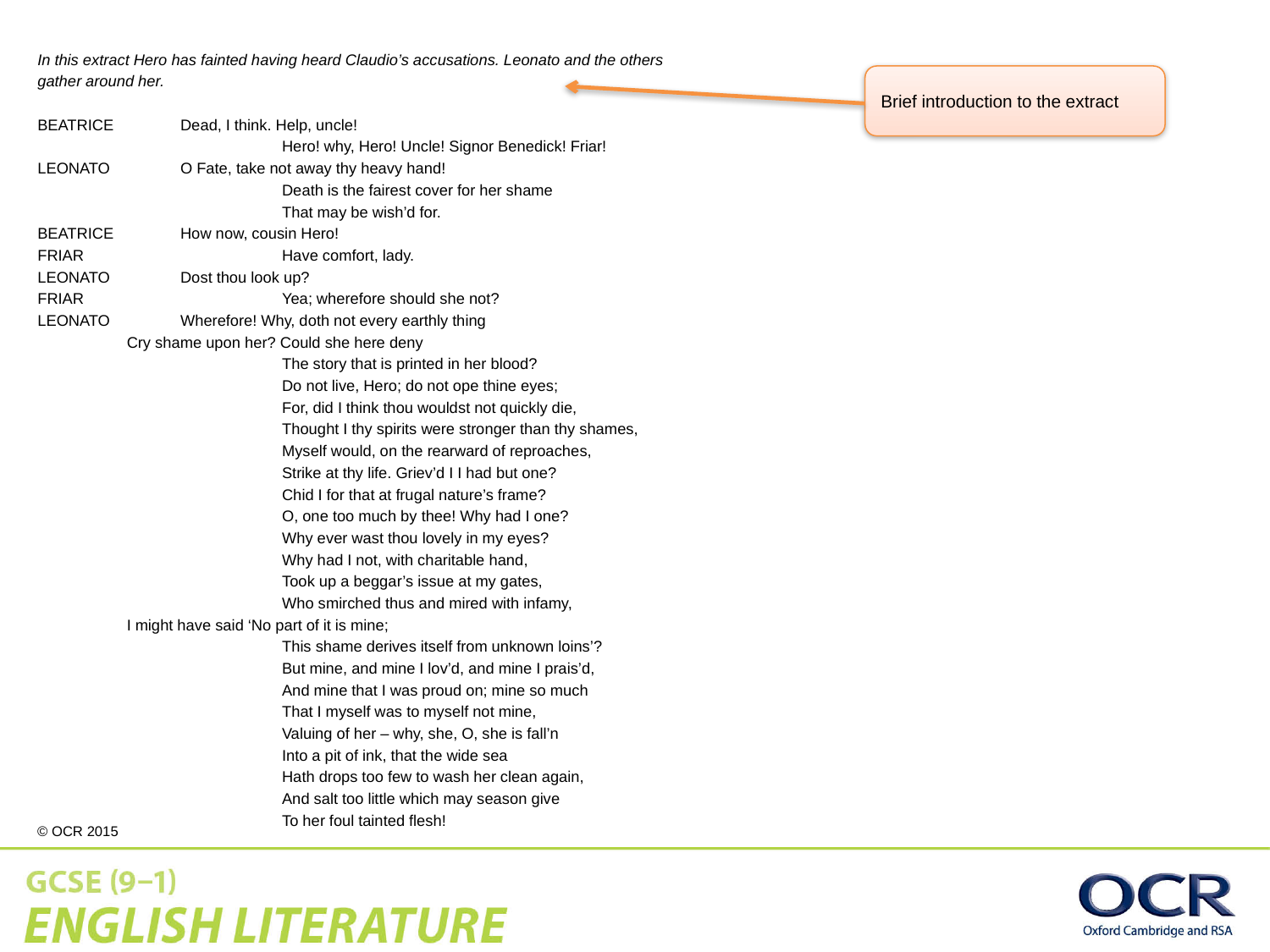

In this extract Hero has fainted having heard Claudio’s accusations. Leonato and the others
gather around her.

BEATRICE 	Dead, I think. Help, uncle!
			Hero! why, Hero! Uncle! Signor Benedick! Friar!
LEONATO 	O Fate, take not away thy heavy hand!
			Death is the fairest cover for her shame
			That may be wish’d for.
BEATRICE 	How now, cousin Hero!
FRIAR 		Have comfort, lady.
LEONATO 	Dost thou look up?
FRIAR 		Yea; wherefore should she not?
LEONATO 	Wherefore! Why, doth not every earthly thing
		Cry shame upon her? Could she here deny
			The story that is printed in her blood?
			Do not live, Hero; do not ope thine eyes;
			For, did I think thou wouldst not quickly die,
			Thought I thy spirits were stronger than thy shames,
			Myself would, on the rearward of reproaches,
			Strike at thy life. Griev’d I I had but one?
			Chid I for that at frugal nature’s frame?
			O, one too much by thee! Why had I one?
			Why ever wast thou lovely in my eyes?
			Why had I not, with charitable hand,
			Took up a beggar’s issue at my gates,
			Who smirched thus and mired with infamy,
		I might have said ‘No part of it is mine;
			This shame derives itself from unknown loins’?
			But mine, and mine I lov’d, and mine I prais’d,
			And mine that I was proud on; mine so much
			That I myself was to myself not mine,
			Valuing of her – why, she, O, she is fall’n
			Into a pit of ink, that the wide sea
			Hath drops too few to wash her clean again,
			And salt too little which may season give
			To her foul tainted flesh!

Brief introduction to the extract